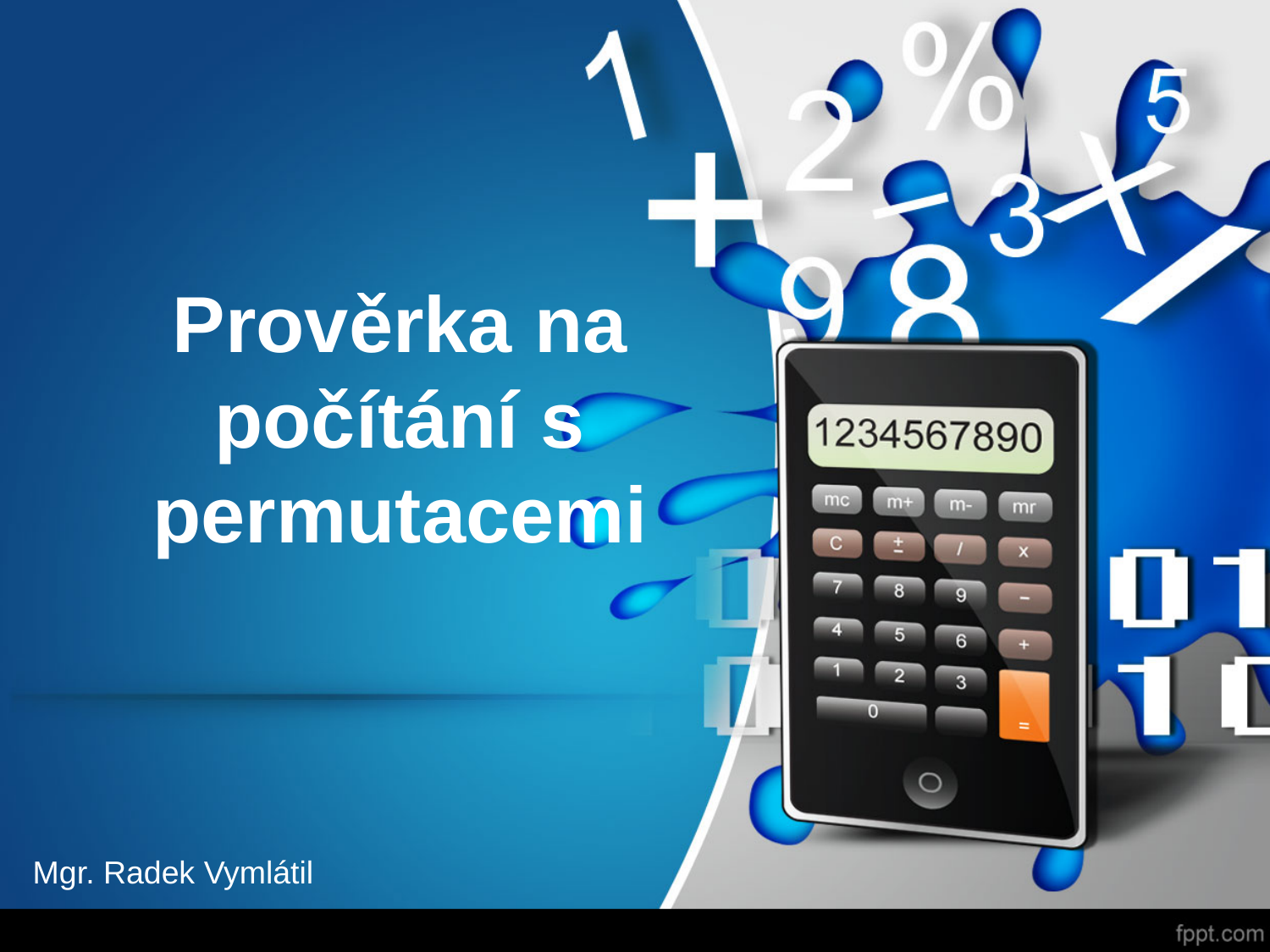

# Prověrka na počítání s permutacemi
Mgr. Radek Vymlátil